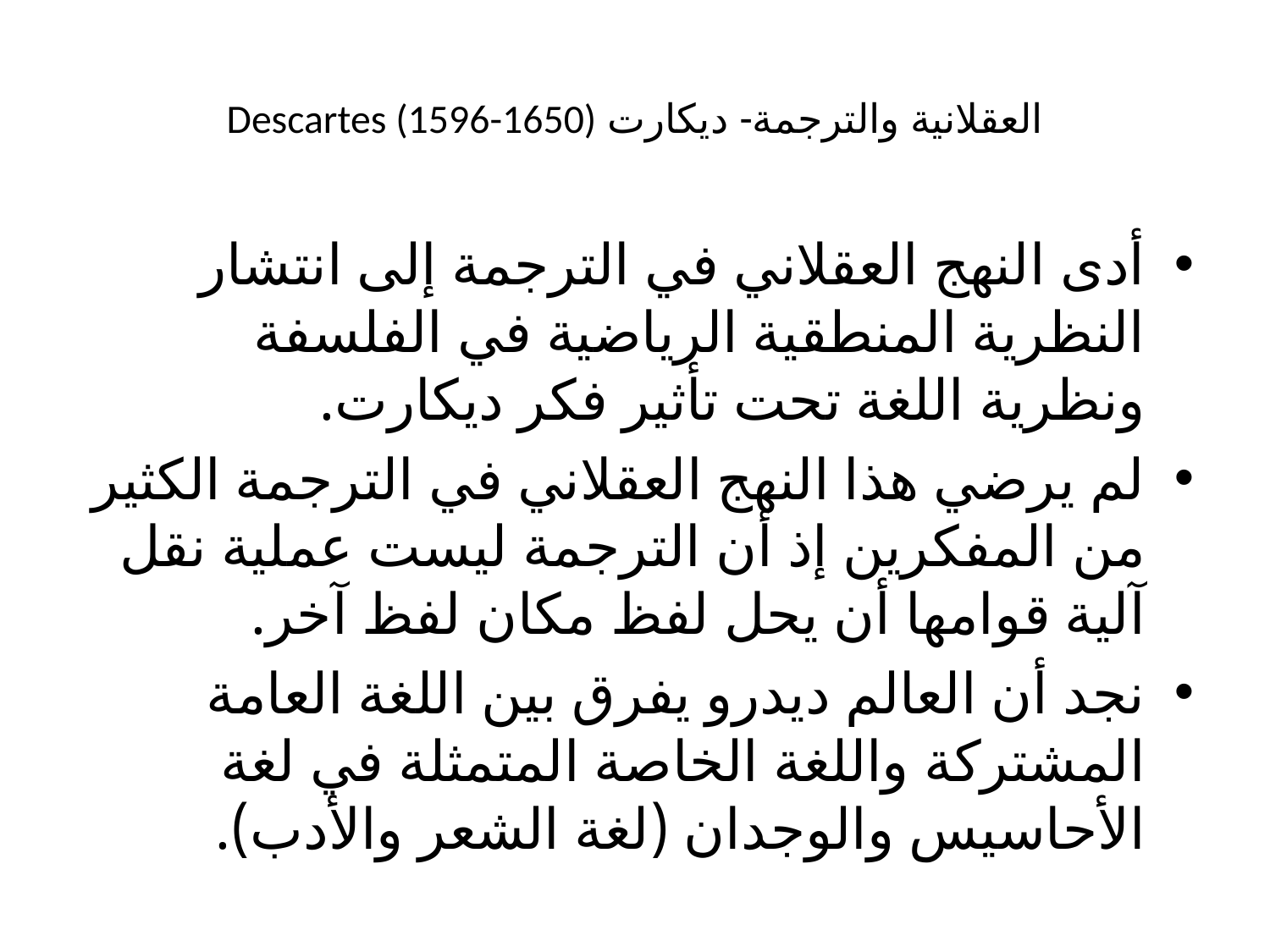

# العقلانية والترجمة- ديكارت Descartes (1596-1650)
أدى النهج العقلاني في الترجمة إلى انتشار النظرية المنطقية الرياضية في الفلسفة ونظرية اللغة تحت تأثير فكر ديكارت.
لم يرضي هذا النهج العقلاني في الترجمة الكثير من المفكرين إذ أن الترجمة ليست عملية نقل آلية قوامها أن يحل لفظ مكان لفظ آخر.
نجد أن العالم ديدرو يفرق بين اللغة العامة المشتركة واللغة الخاصة المتمثلة في لغة الأحاسيس والوجدان (لغة الشعر والأدب).